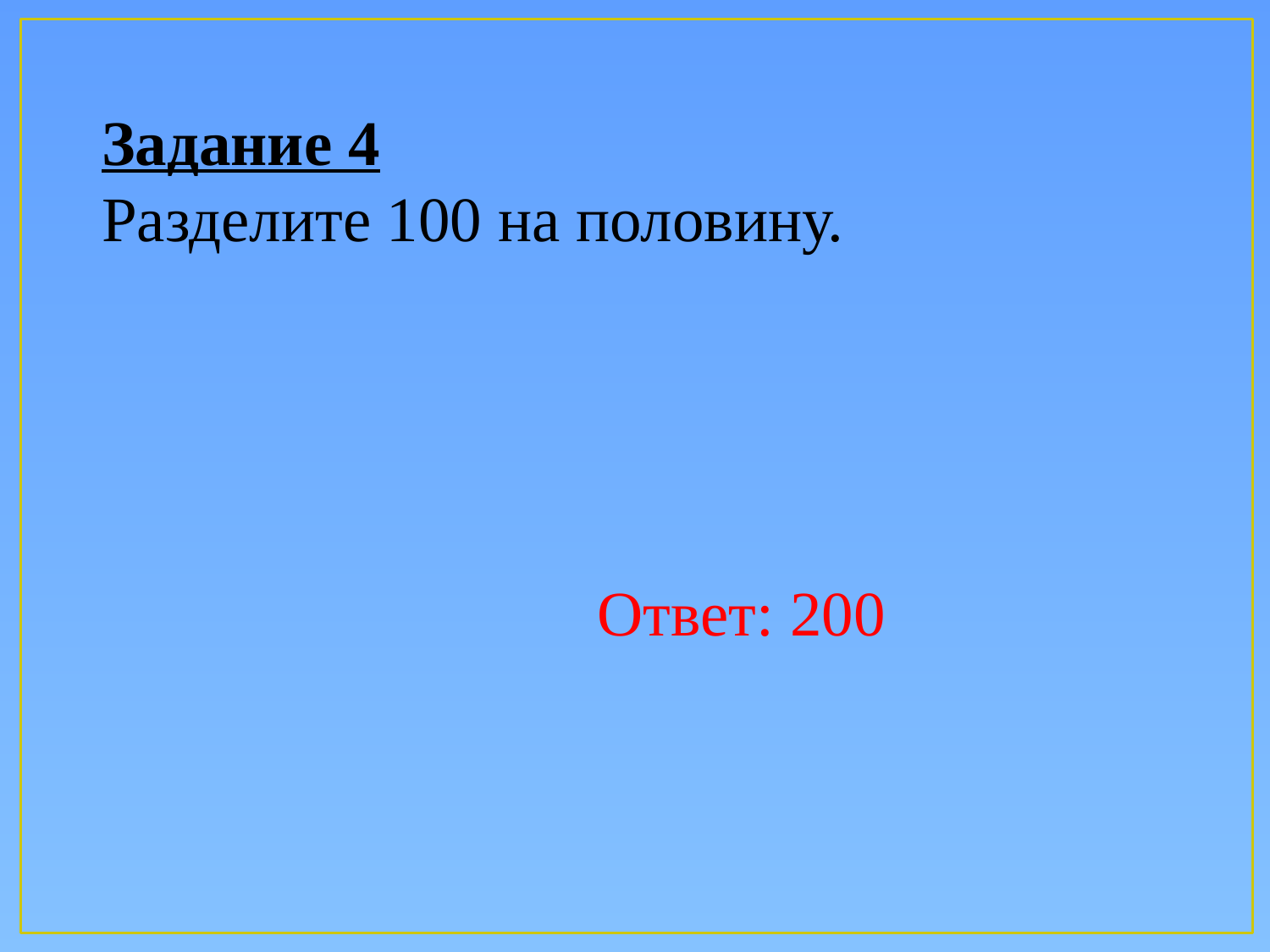

Задание 4
Разделите 100 на половину.
Ответ: 200